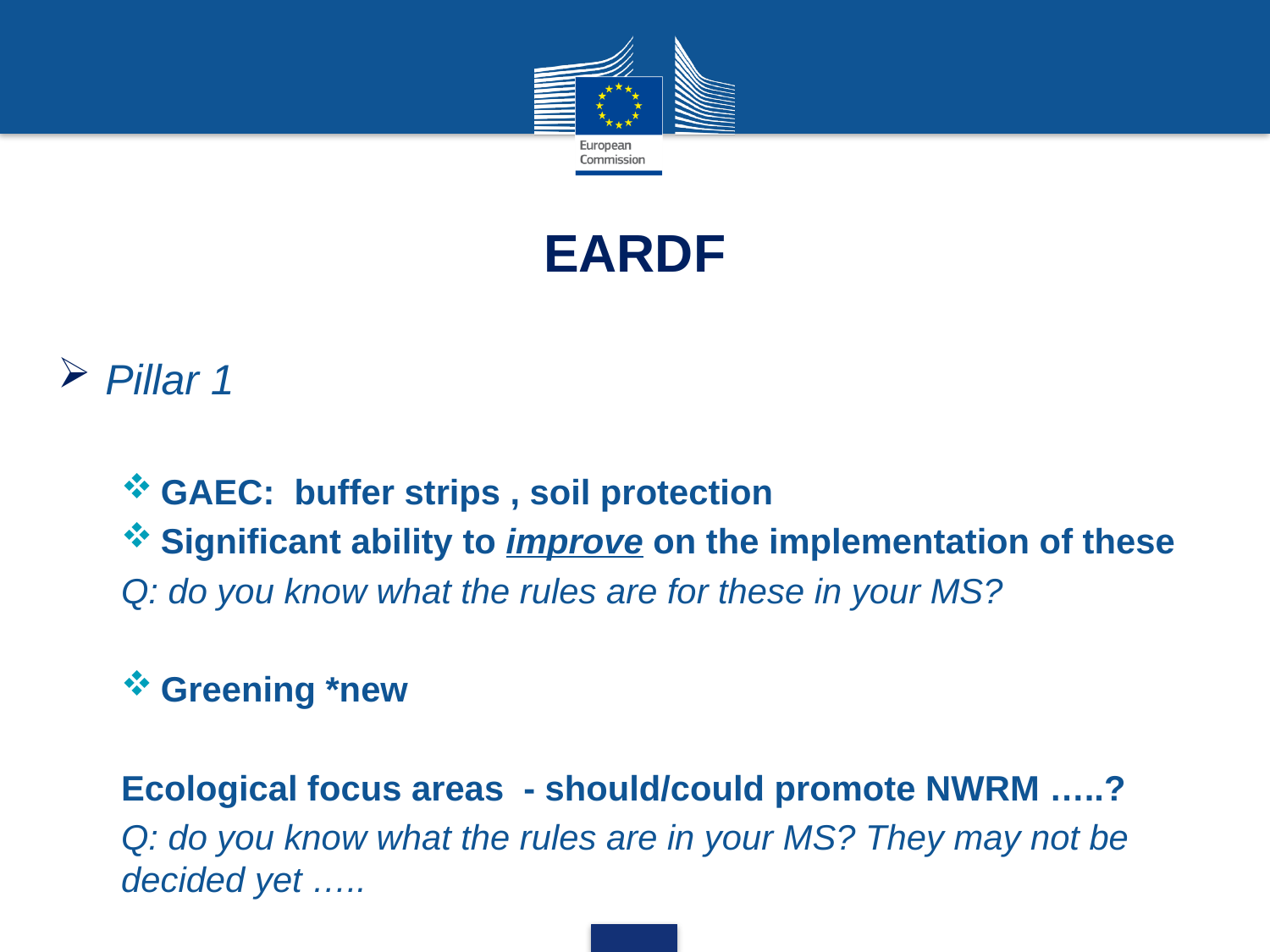

# EARDF
Pillar 1

GAEC:  buffer strips , soil protection
Significant ability to improve on the implementation of these
Q: do you know what the rules are for these in your MS?

Greening *new

Ecological focus areas  - should/could promote NWRM …..?
Q: do you know what the rules are in your MS? They may not be decided yet …..